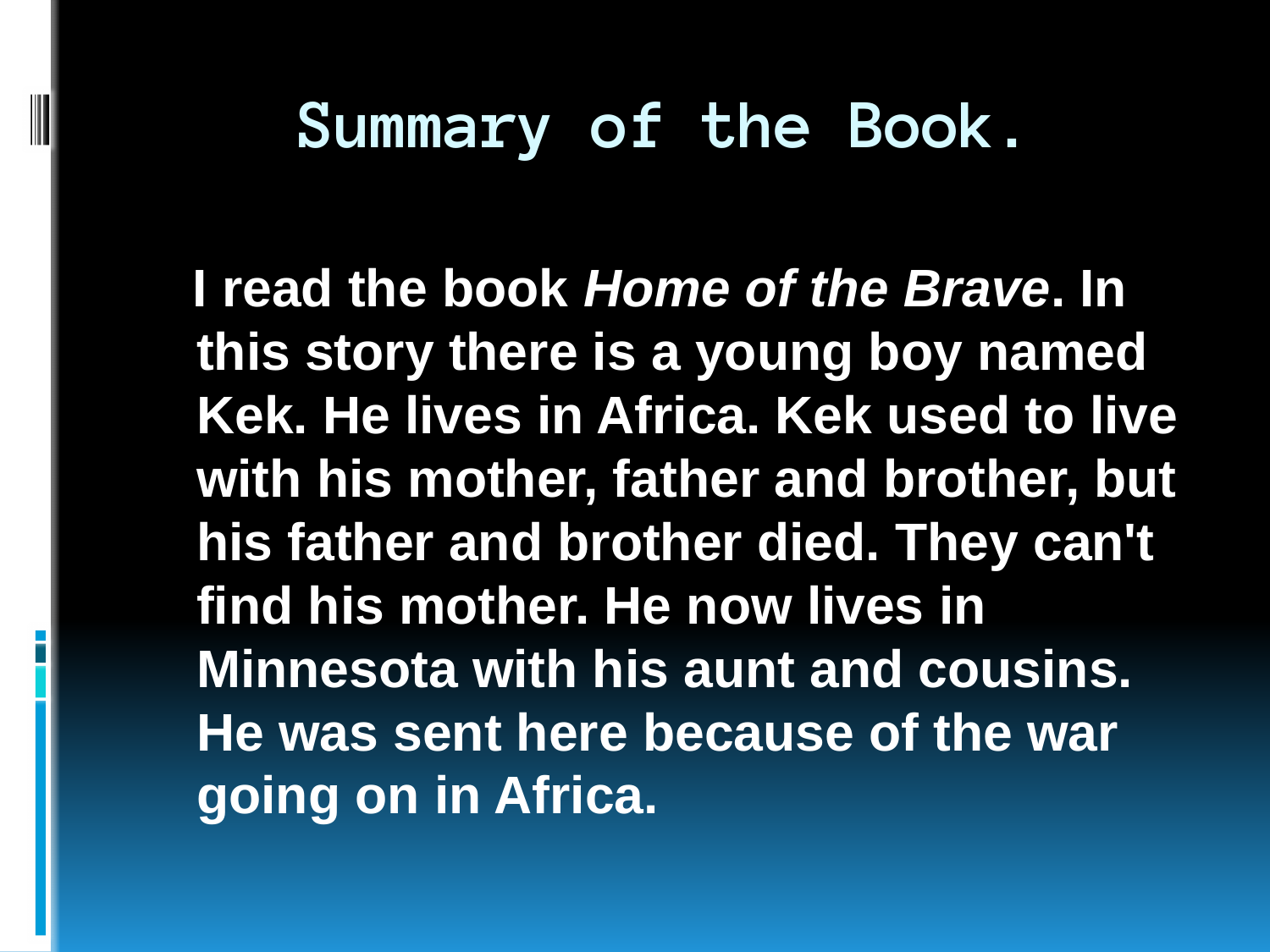

# Summary of the Book.
   I read the book Home of the Brave. In this story there is a young boy named Kek. He lives in Africa. Kek used to live with his mother, father and brother, but his father and brother died. They can't find his mother. He now lives in Minnesota with his aunt and cousins. He was sent here because of the war going on in Africa.